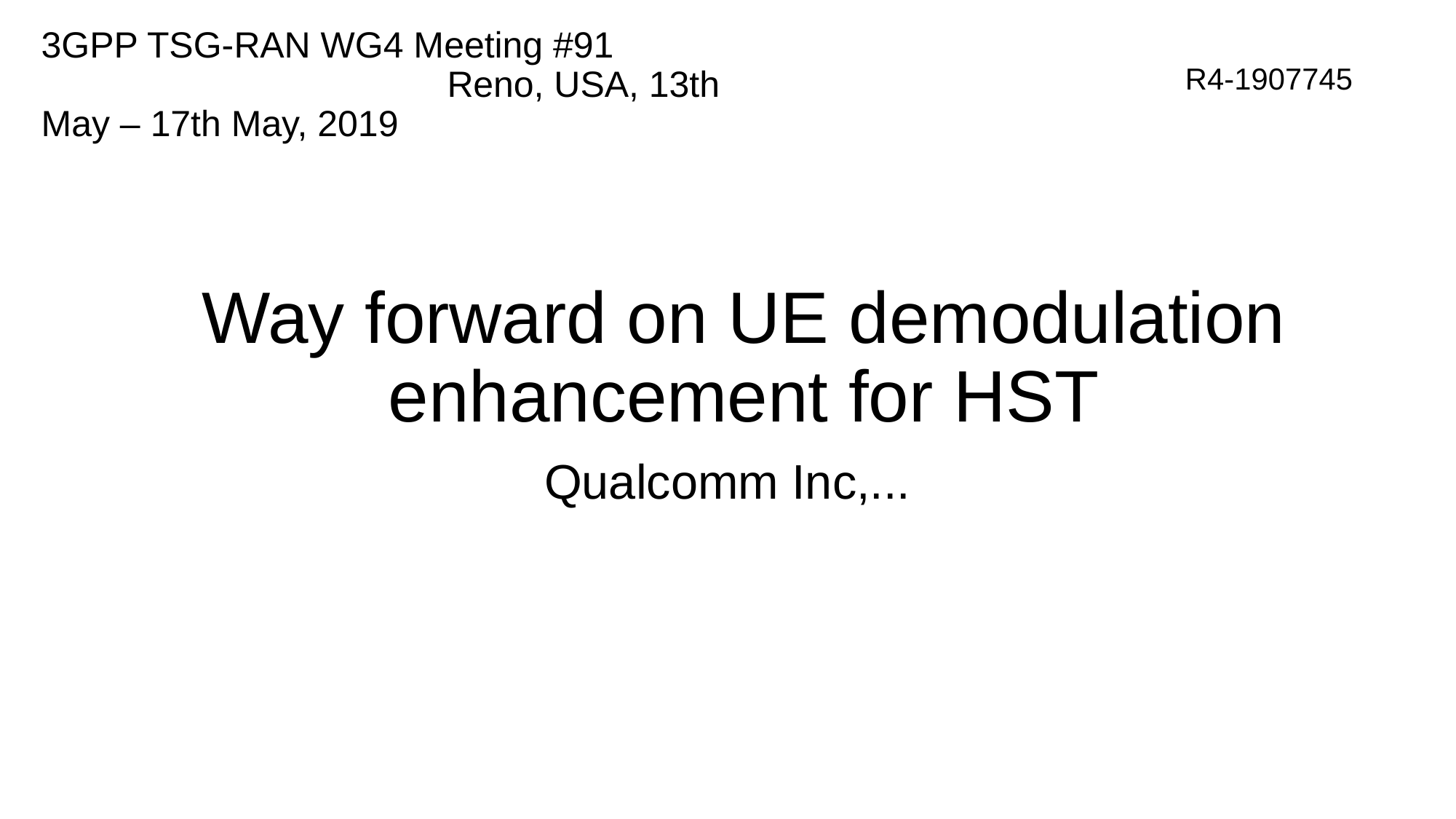

3GPP TSG-RAN WG4 Meeting #91	                                               Reno, USA, 13th May – 17th May, 2019
R4-1907745
# Way forward on UE demodulation enhancement for HST
Qualcomm Inc,...